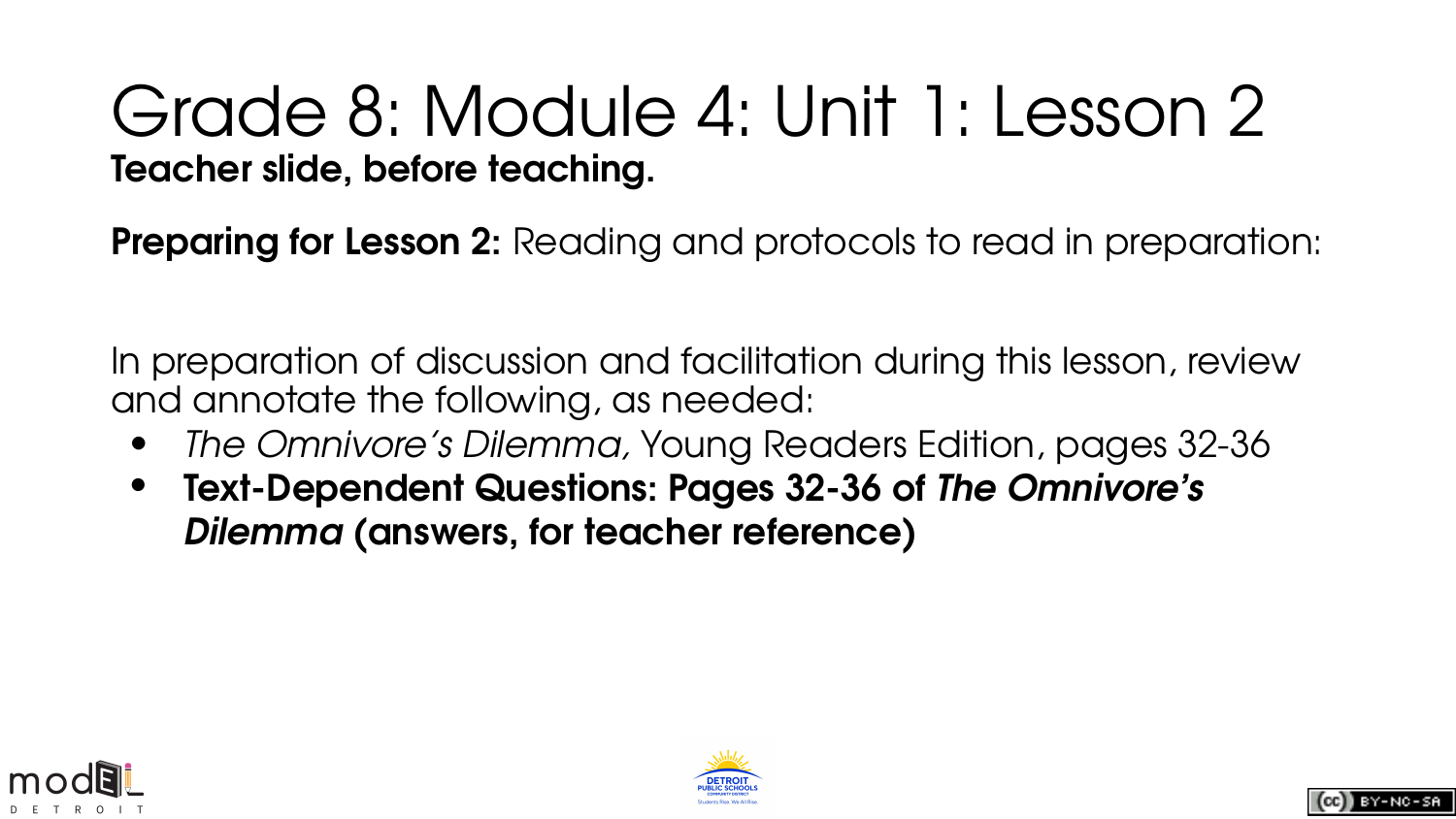

# Grade 8: Module 4: Unit 1: Lesson 2
Teacher slide, before teaching.

Preparing for Lesson 2: Reading and protocols to read in preparation:

In preparation of discussion and facilitation during this lesson, review and annotate the following, as needed:
The Omnivore’s Dilemma, Young Readers Edition, pages 32-36
Text-Dependent Questions: Pages 32-36 of The Omnivore’s Dilemma (answers, for teacher reference)